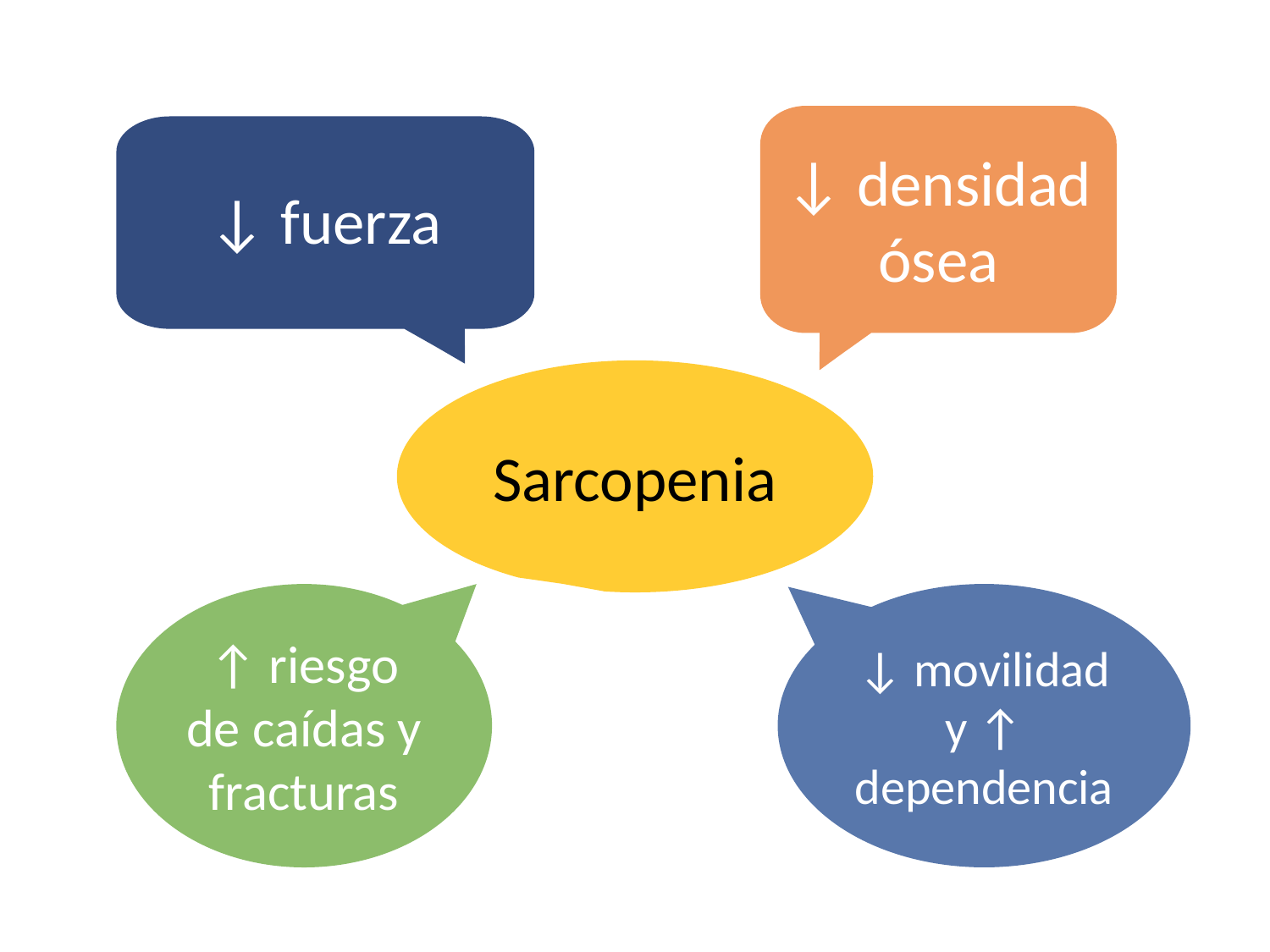

↓ densidad ósea

↓ fuerza

Sarcopenia
↑ riesgo de caídas y fracturas
↓ movilidad y ↑ dependencia